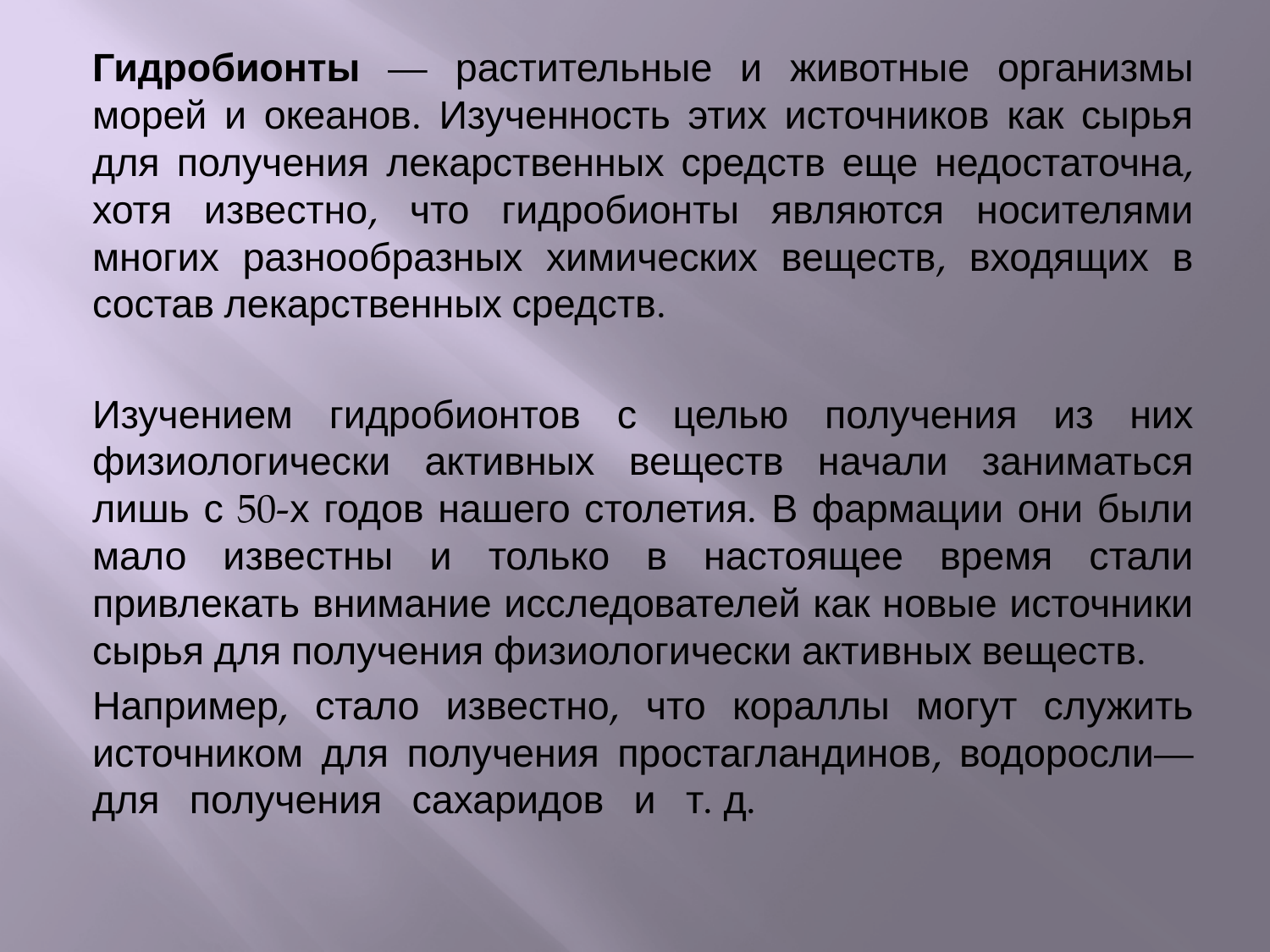

Гидробионты — растительные и животные организмы морей и океанов. Изученность этих источников как сырья для получения лекарственных средств еще недостаточна, хотя известно, что гидробионты являются носителями многих разнообразных химических веществ, входящих в состав лекарственных средств.

Изучением гидробионтов с целью получения из них физиологически активных веществ начали заниматься лишь с 50-х годов нашего столетия. В фармации они были мало известны и только в настоящее время стали привлекать внимание исследователей как новые источники сырья для получения физиологически активных веществ.
Например, стало известно, что кораллы могут служить источником для получения простагландинов, водоросли—для   получения   сахаридов   и   т. д.
#